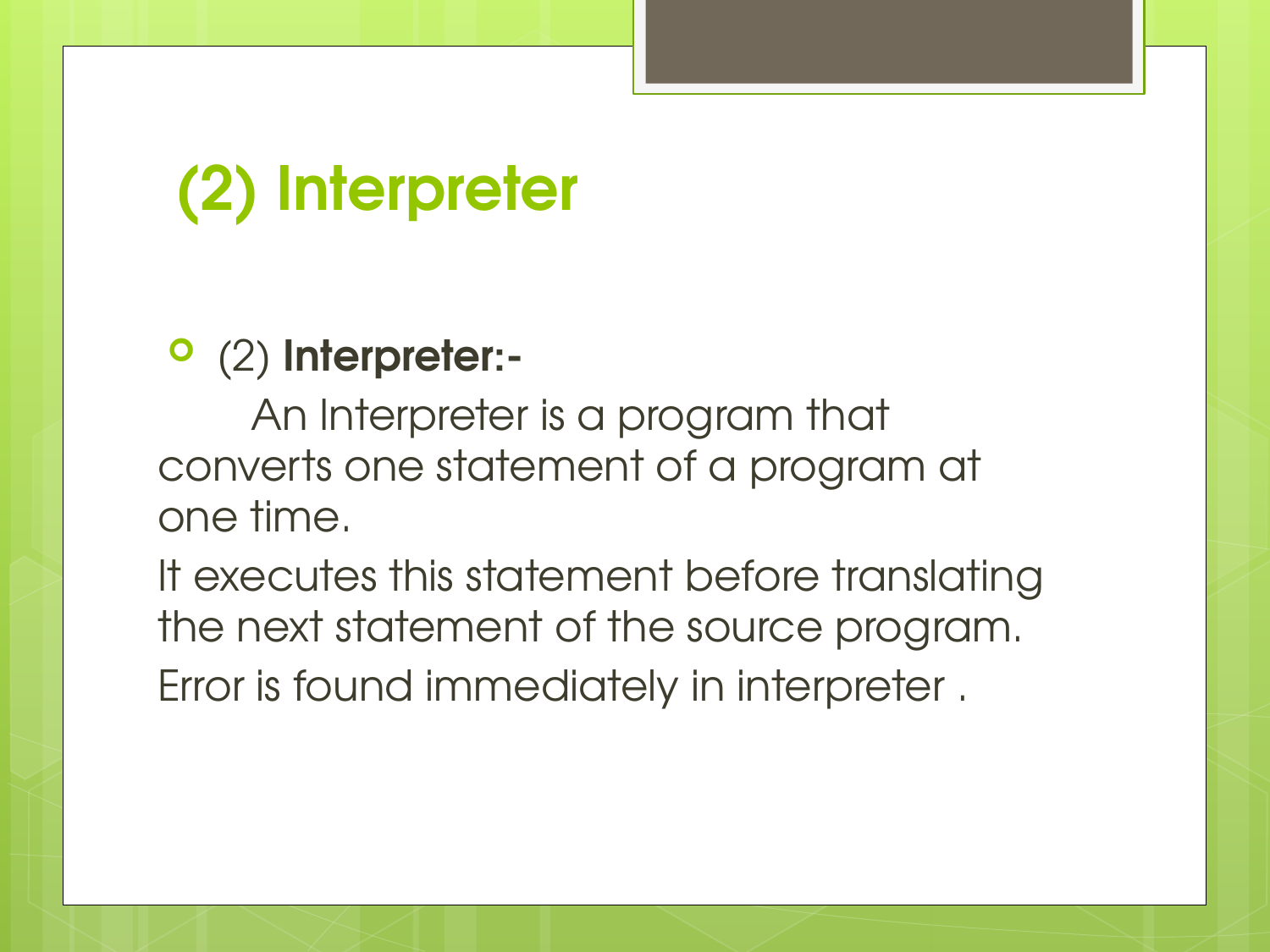

# (2) Interpreter
 (2) Interpreter:-
        An Interpreter is a program that converts one statement of a program at one time.
It executes this statement before translating the next statement of the source program.
Error is found immediately in interpreter .